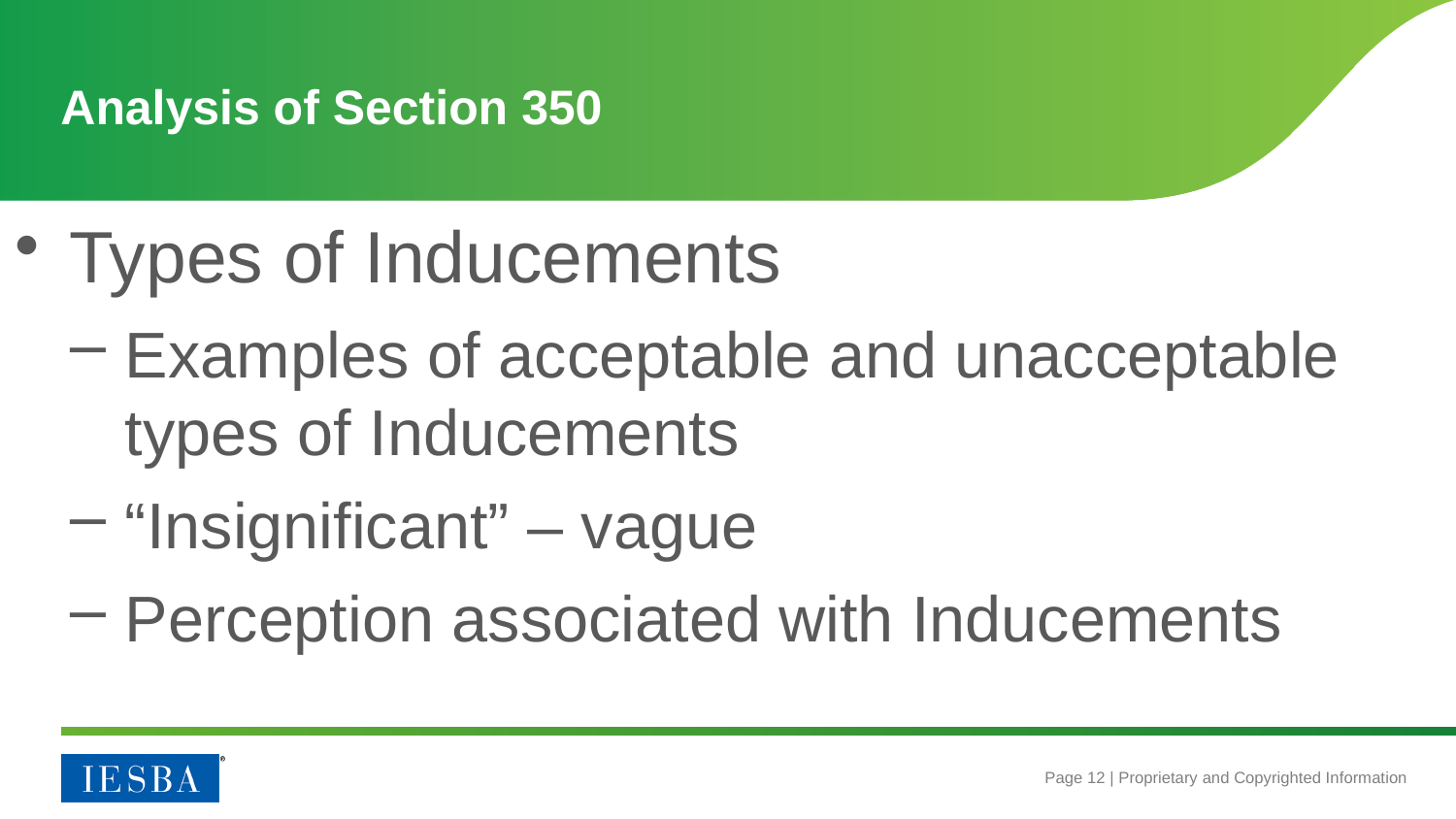

# Analysis of Section 350
Types of Inducements
Examples of acceptable and unacceptable types of Inducements
“Insignificant” – vague
Perception associated with Inducements